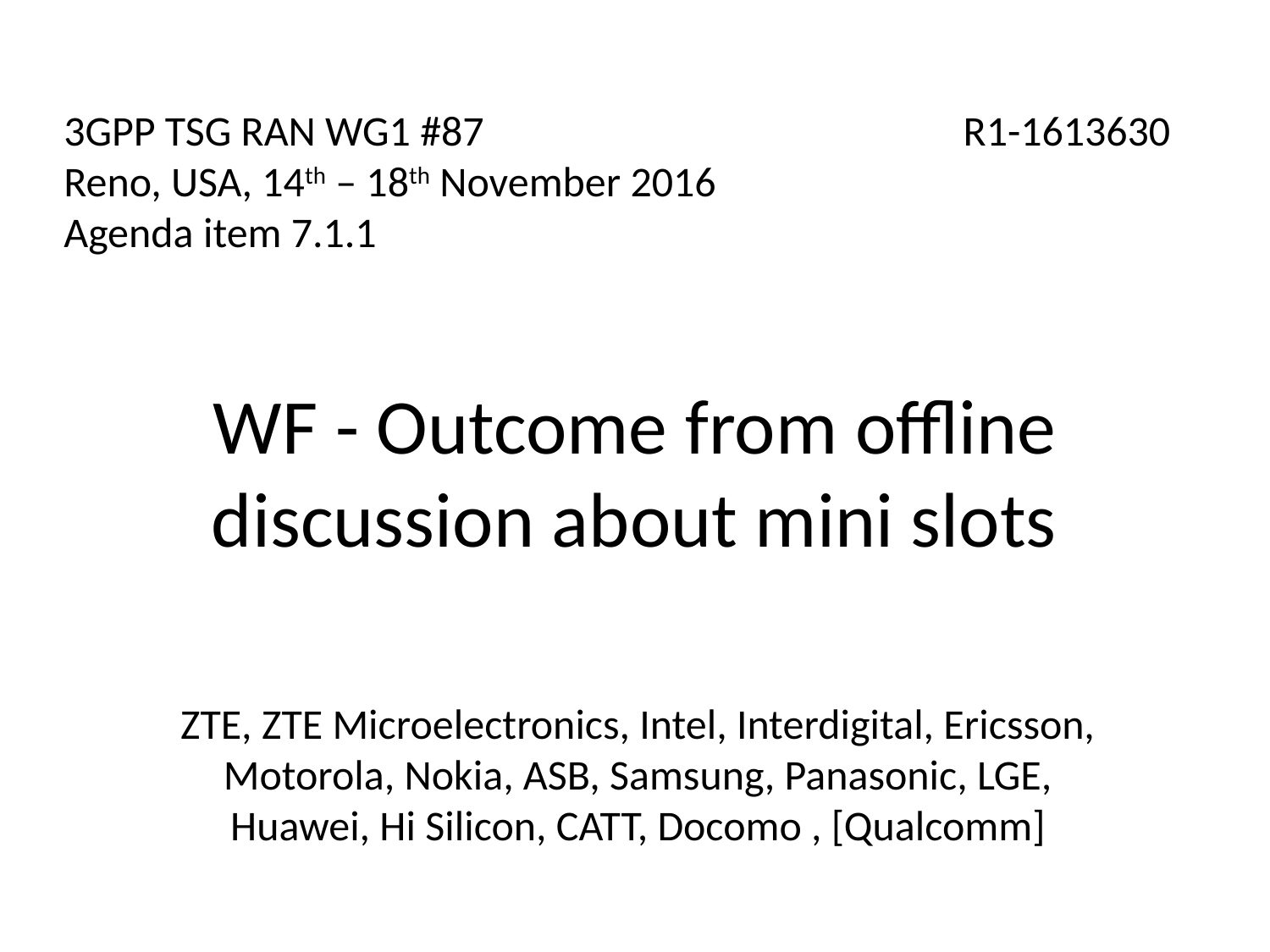

3GPP TSG RAN WG1 #87
Reno, USA, 14th – 18th November 2016
Agenda item 7.1.1
R1-1613630
WF - Outcome from offline discussion about mini slots
ZTE, ZTE Microelectronics, Intel, Interdigital, Ericsson, Motorola, Nokia, ASB, Samsung, Panasonic, LGE, Huawei, Hi Silicon, CATT, Docomo , [Qualcomm]